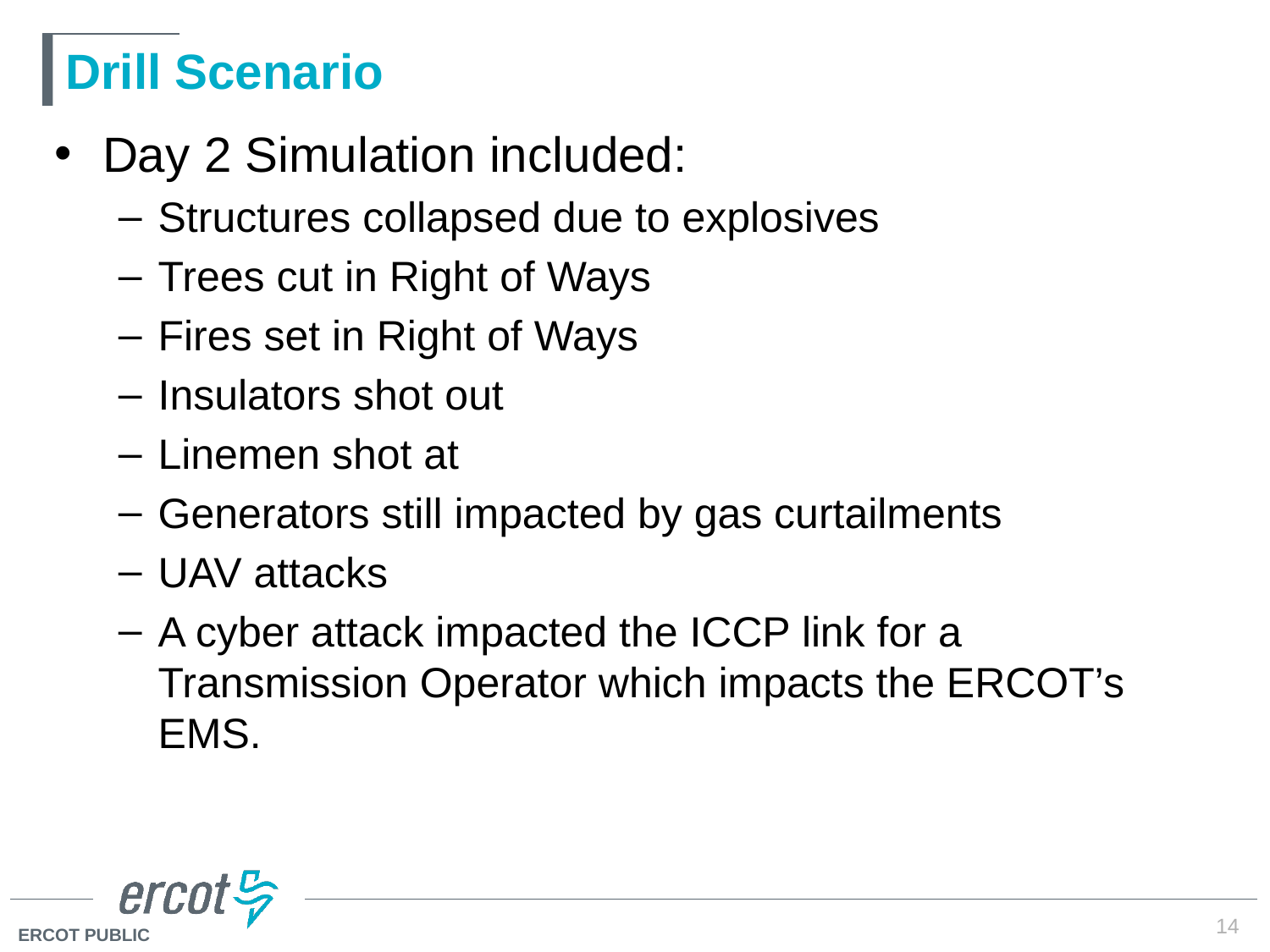

# Drill Scenario
Day 2 Simulation included:
Structures collapsed due to explosives
Trees cut in Right of Ways
Fires set in Right of Ways
Insulators shot out
Linemen shot at
Generators still impacted by gas curtailments
UAV attacks
A cyber attack impacted the ICCP link for a Transmission Operator which impacts the ERCOT’s EMS.
14